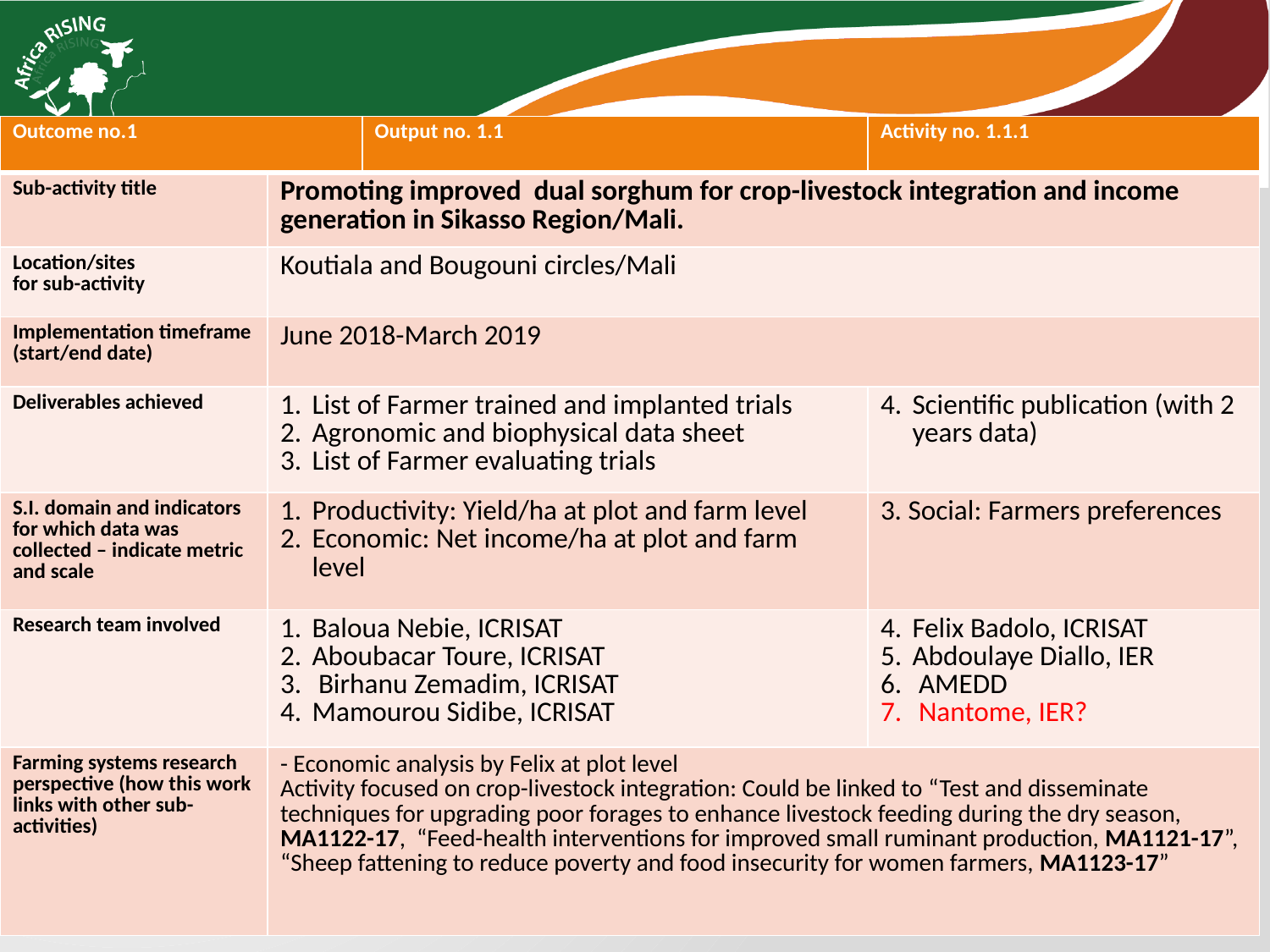

| Outcome no.1 |  | Output no. 1.1 | Activity no. 1.1.1 |
| --- | --- | --- | --- |
| Sub-activity title | Promoting improved dual sorghum for crop-livestock integration and income generation in Sikasso Region/Mali. |  |  |
| Location/sites for sub-activity | Koutiala and Bougouni circles/Mali |  |  |
| Implementation timeframe (start/end date) | June 2018-March 2019 |  |  |
| Deliverables achieved | List of Farmer trained and implanted trials Agronomic and biophysical data sheet List of Farmer evaluating trials |  | Scientific publication (with 2 years data) |
| S.I. domain and indicators for which data was collected – indicate metric and scale | Productivity: Yield/ha at plot and farm level Economic: Net income/ha at plot and farm level |  | 3. Social: Farmers preferences |
| Research team involved | Baloua Nebie, ICRISAT Aboubacar Toure, ICRISAT Birhanu Zemadim, ICRISAT Mamourou Sidibe, ICRISAT |  | Felix Badolo, ICRISAT Abdoulaye Diallo, IER AMEDD Nantome, IER? |
| Farming systems research perspective (how this work links with other sub-activities) | - Economic analysis by Felix at plot level Activity focused on crop-livestock integration: Could be linked to “Test and disseminate techniques for upgrading poor forages to enhance livestock feeding during the dry season, MA1122-17, “Feed-health interventions for improved small ruminant production, MA1121-17”, “Sheep fattening to reduce poverty and food insecurity for women farmers, MA1123-17” |  |  |